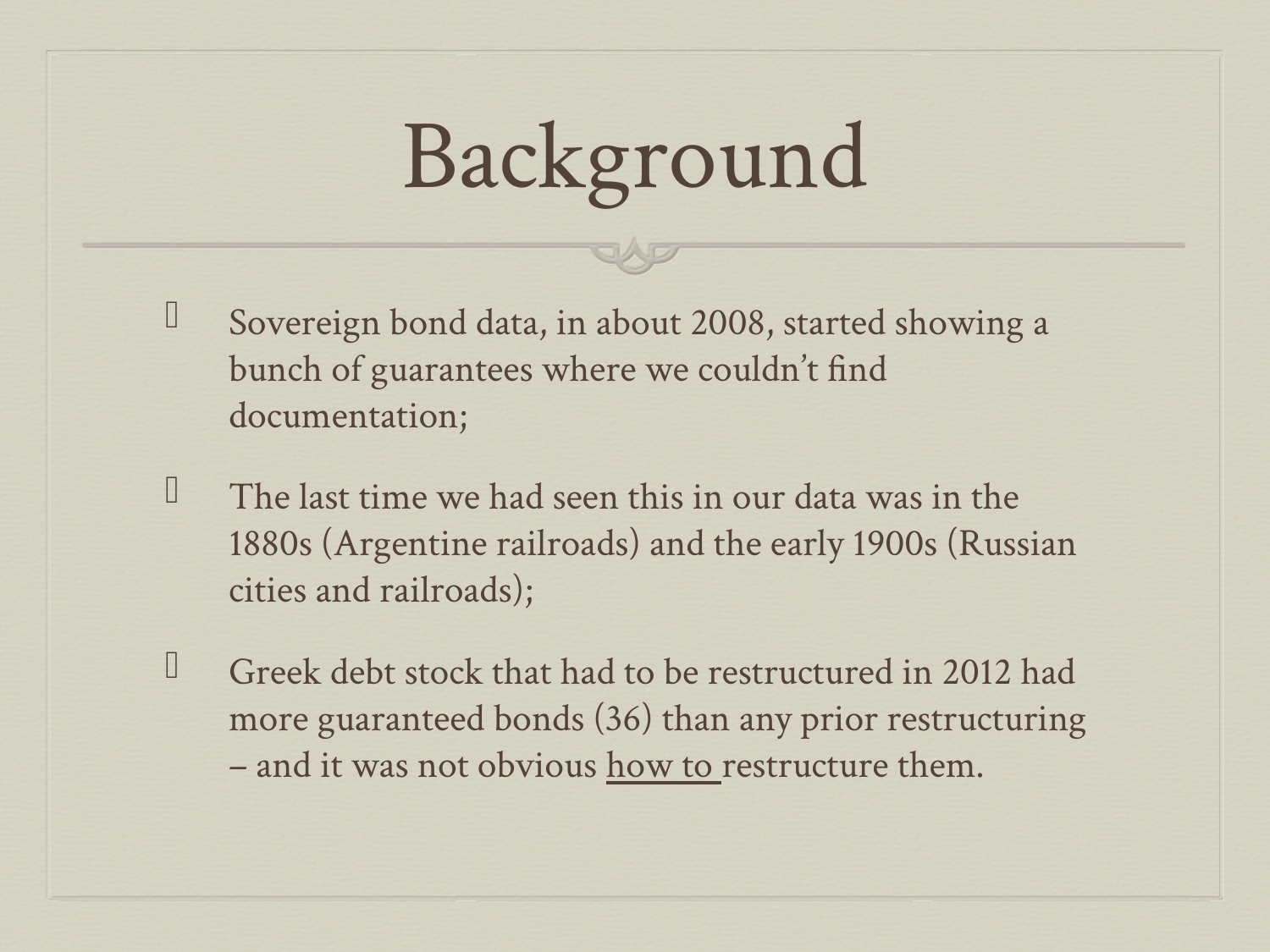

# Background
Sovereign bond data, in about 2008, started showing a bunch of guarantees where we couldn’t find documentation;
The last time we had seen this in our data was in the 1880s (Argentine railroads) and the early 1900s (Russian cities and railroads);
Greek debt stock that had to be restructured in 2012 had more guaranteed bonds (36) than any prior restructuring – and it was not obvious how to restructure them.